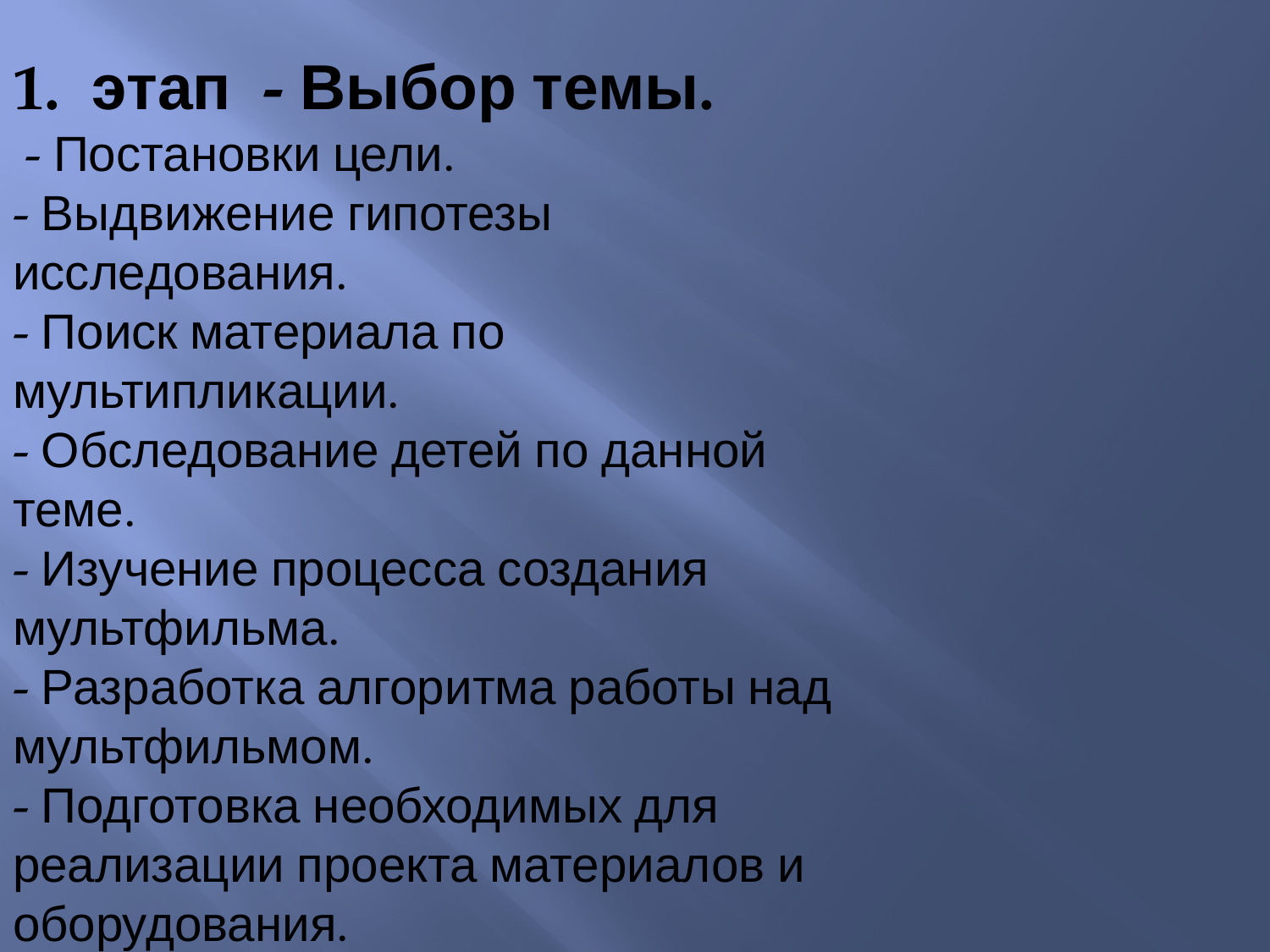

1.  этап  - Выбор темы.
 - Постановки цели.
- Выдвижение гипотезы исследования.
- Поиск материала по мультипликации.
- Обследование детей по данной теме.
- Изучение процесса создания мультфильма.
- Разработка алгоритма работы над мультфильмом.
- Подготовка необходимых для реализации проекта материалов и оборудования.